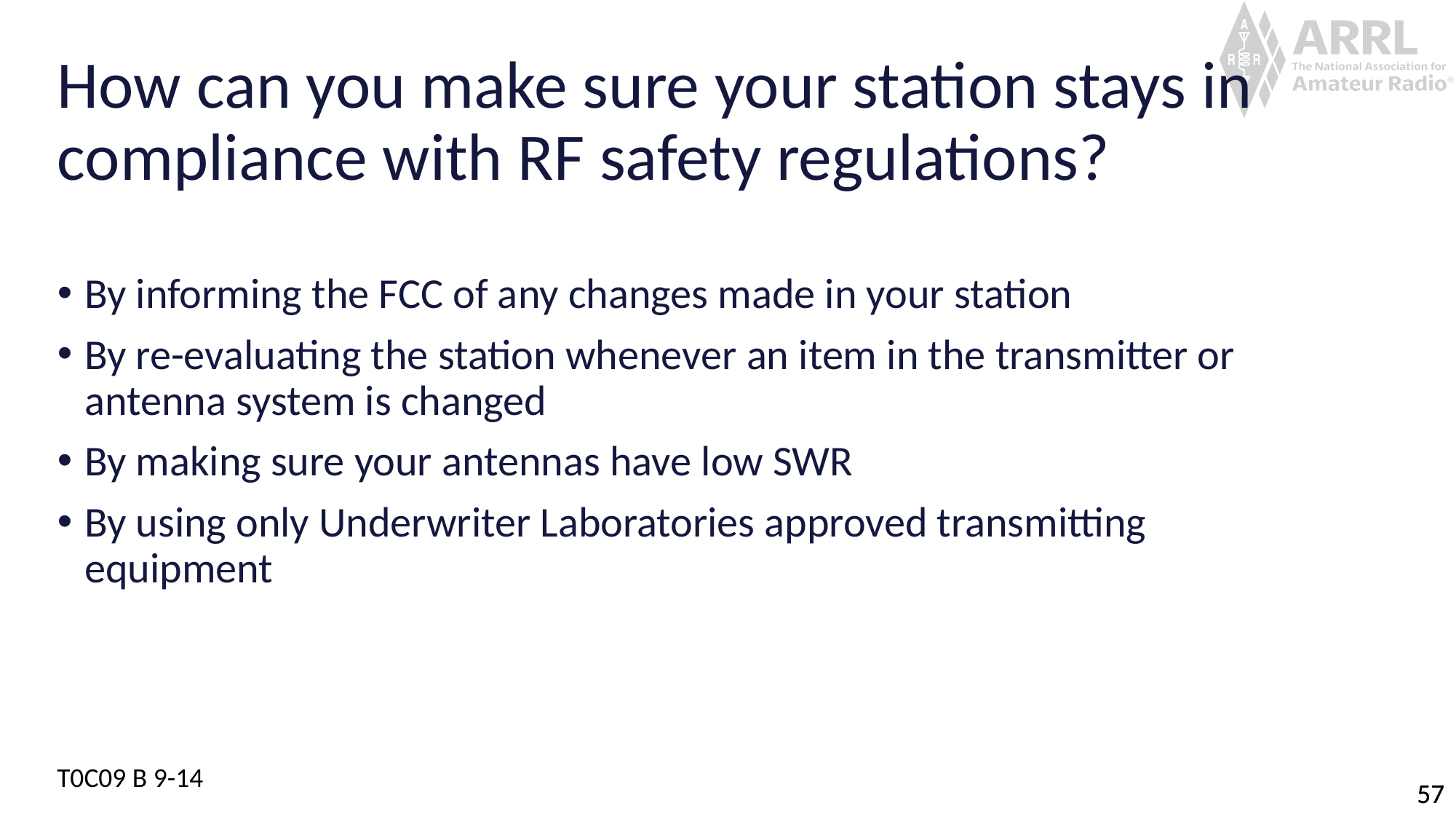

# How can you make sure your station stays in compliance with RF safety regulations?
By informing the FCC of any changes made in your station
By re-evaluating the station whenever an item in the transmitter or antenna system is changed
By making sure your antennas have low SWR
By using only Underwriter Laboratories approved transmitting equipment
T0C09 B 9-14